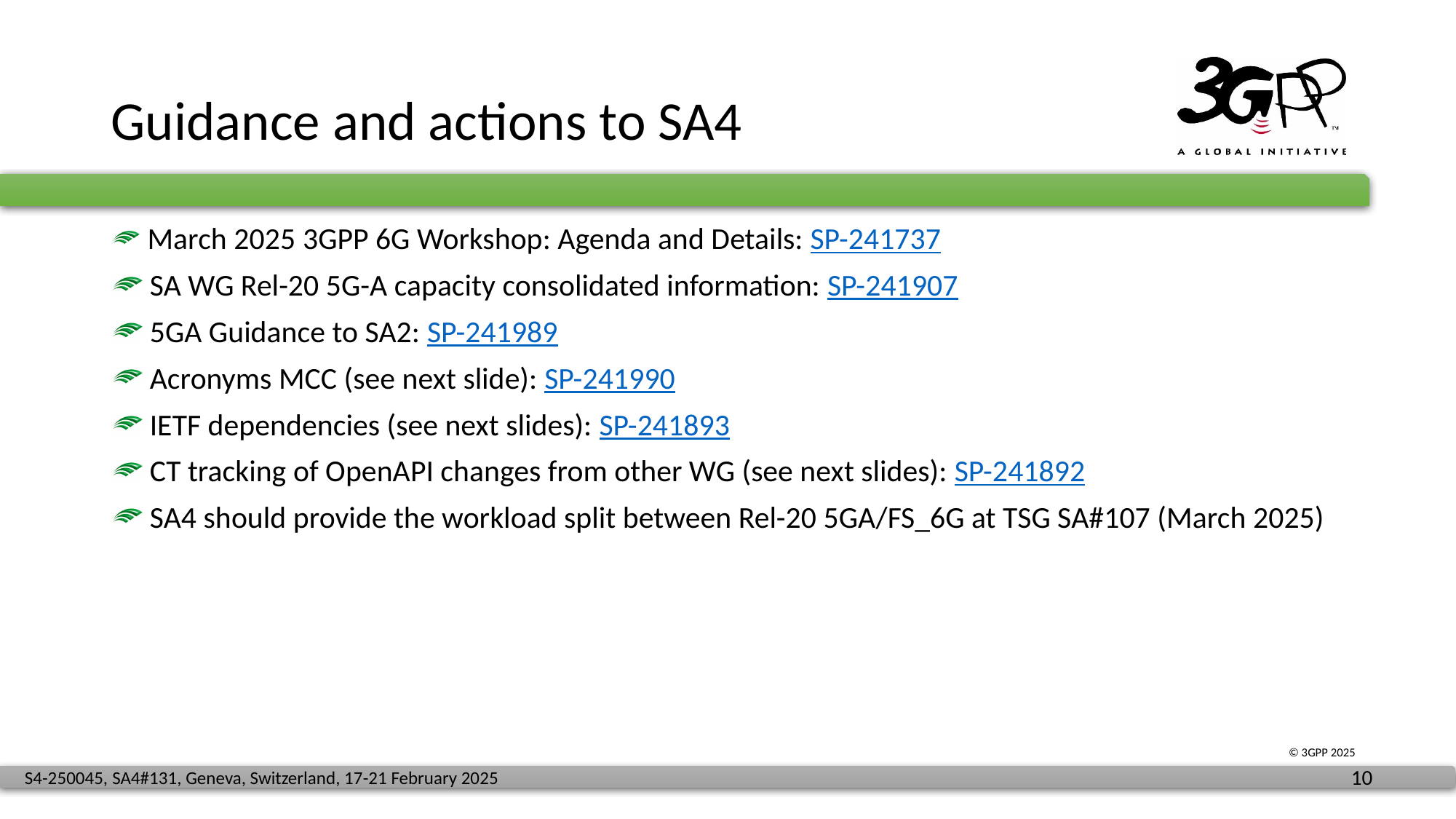

# Guidance and actions to SA4
 March 2025 3GPP 6G Workshop: Agenda and Details: SP-241737
 SA WG Rel-20 5G-A capacity consolidated information: SP-241907
 5GA Guidance to SA2: SP-241989
 Acronyms MCC (see next slide): SP-241990
 IETF dependencies (see next slides): SP-241893
 CT tracking of OpenAPI changes from other WG (see next slides): SP-241892
 SA4 should provide the workload split between Rel-20 5GA/FS_6G at TSG SA#107 (March 2025)